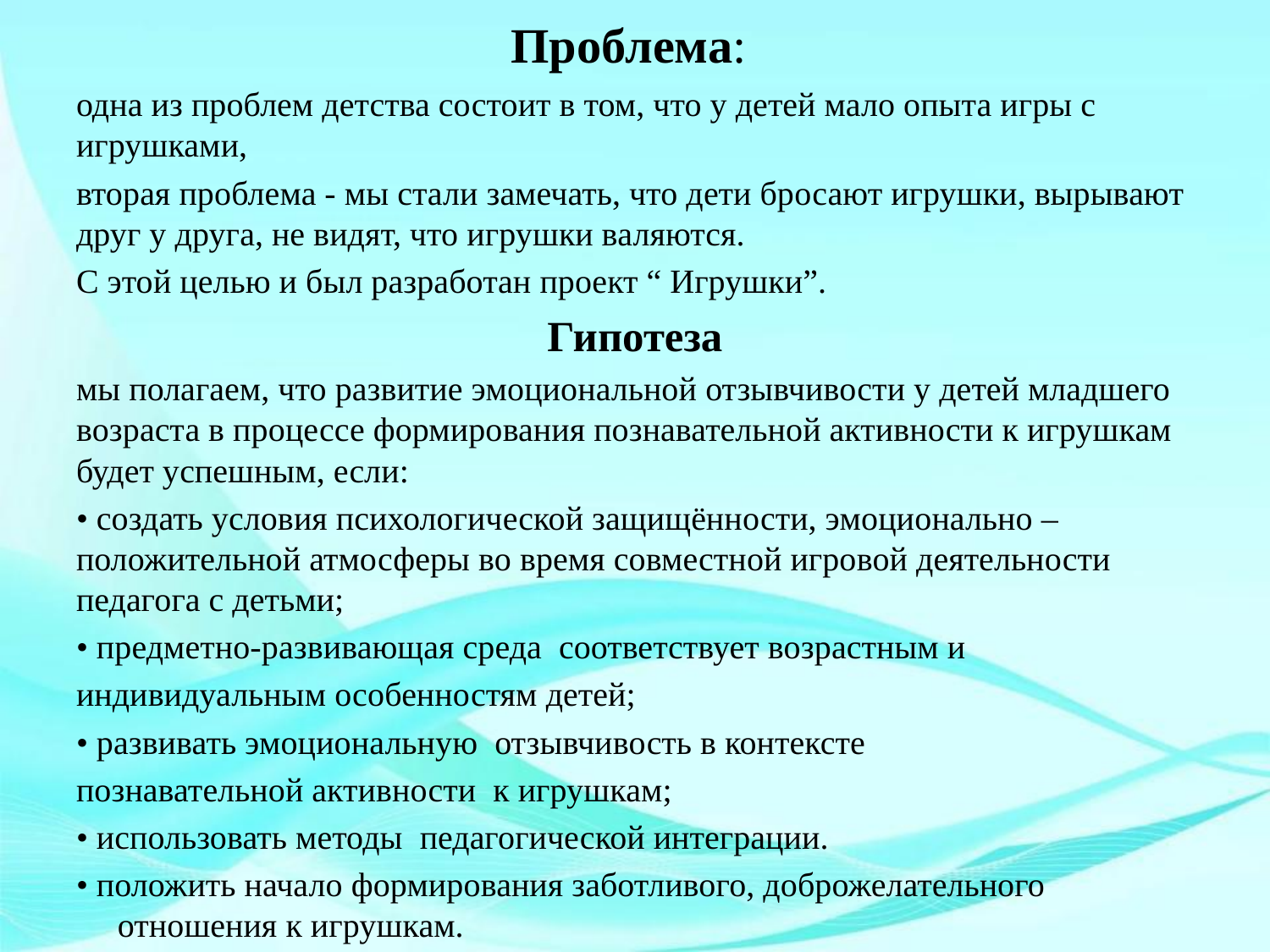

# Проблема:
одна из проблем детства состоит в том, что у детей мало опыта игры с игрушками,
вторая проблема - мы стали замечать, что дети бросают игрушки, вырывают друг у друга, не видят, что игрушки валяются.
С этой целью и был разработан проект “ Игрушки”.
Гипотеза
мы полагаем, что развитие эмоциональной отзывчивости у детей младшего возраста в процессе формирования познавательной активности к игрушкам будет успешным, если:
• создать условия психологической защищённости, эмоционально – положительной атмосферы во время совместной игровой деятельности педагога с детьми;
• предметно-развивающая среда  соответствует возрастным и
индивидуальным особенностям детей;
• развивать эмоциональную  отзывчивость в контексте
познавательной активности  к игрушкам;
• использовать методы  педагогической интеграции.
• положить начало формирования заботливого, доброжелательного отношения к игрушкам.